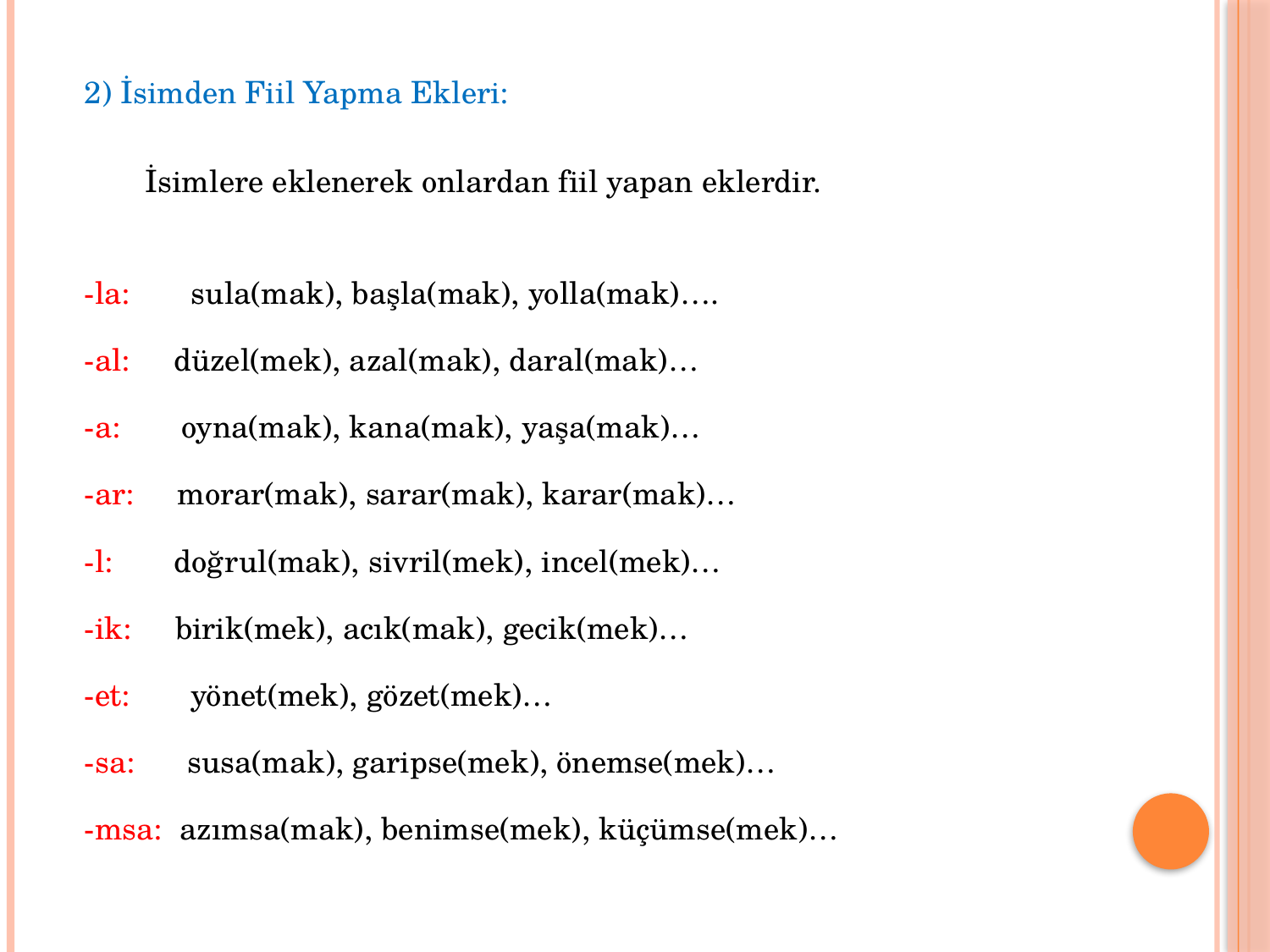

2) İsimden Fiil Yapma Ekleri:

        İsimlere eklenerek onlardan fiil yapan eklerdir.

 -la:       sula(mak), başla(mak), yolla(mak)….
 -al:     düzel(mek), azal(mak), daral(mak)…
 -a:       oyna(mak), kana(mak), yaşa(mak)…
 -ar:     morar(mak), sarar(mak), karar(mak)…
 -l:       doğrul(mak), sivril(mek), incel(mek)…
 -ik:     birik(mek), acık(mak), gecik(mek)…
 -et:       yönet(mek), gözet(mek)…
 -sa:      susa(mak), garipse(mek), önemse(mek)…
 -msa:  azımsa(mak), benimse(mek), küçümse(mek)…